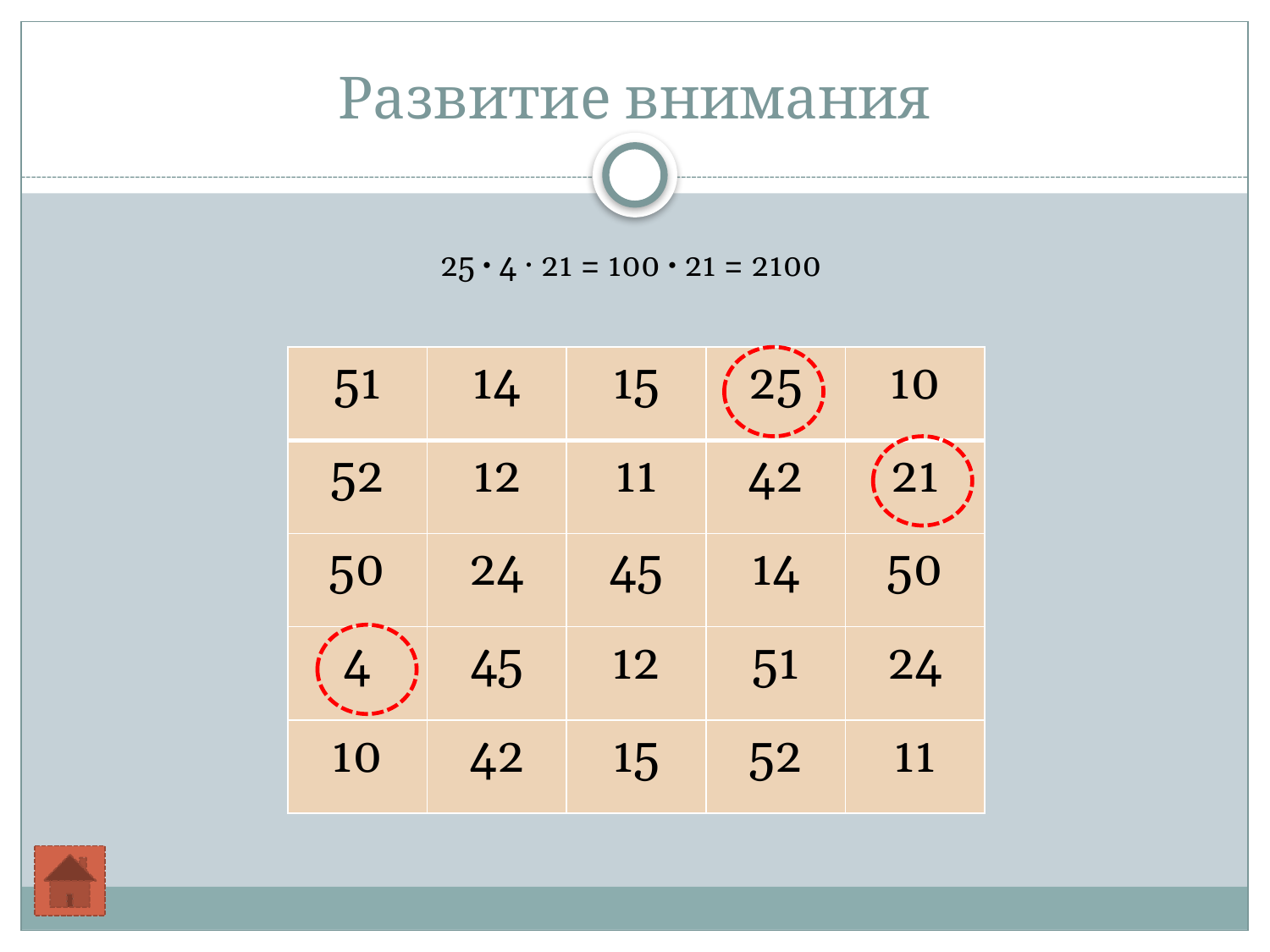

# Развитие внимания
25 ∙ 4 · 21 = 100 ∙ 21 = 2100
| 51 | 14 | 15 | 25 | 10 |
| --- | --- | --- | --- | --- |
| 52 | 12 | 11 | 42 | 21 |
| 50 | 24 | 45 | 14 | 50 |
| 4 | 45 | 12 | 51 | 24 |
| 10 | 42 | 15 | 52 | 11 |